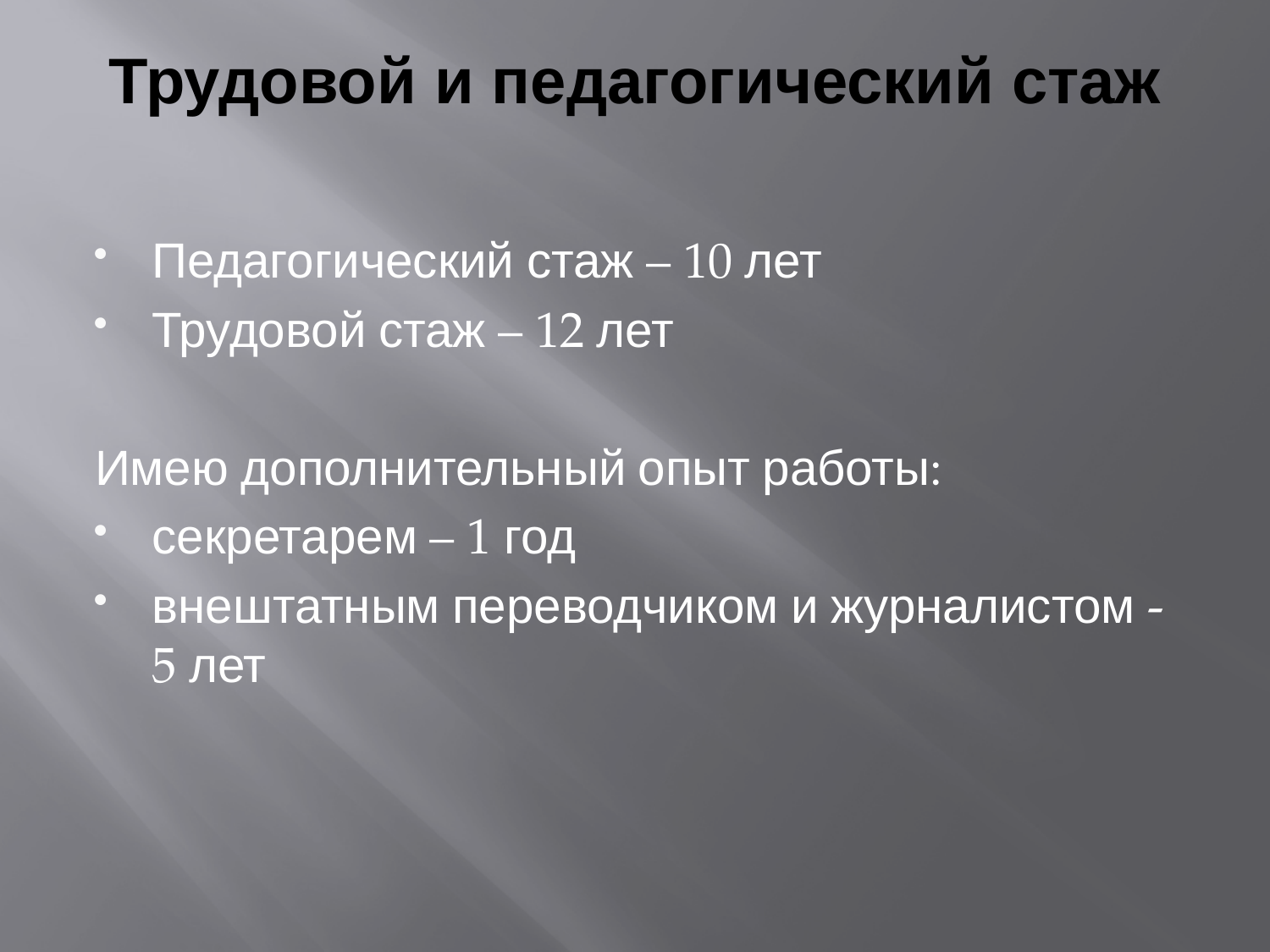

# Трудовой и педагогический стаж
Педагогический стаж – 10 лет
Трудовой стаж – 12 лет

Имею дополнительный опыт работы:
секретарем – 1 год
внештатным переводчиком и журналистом - 5 лет